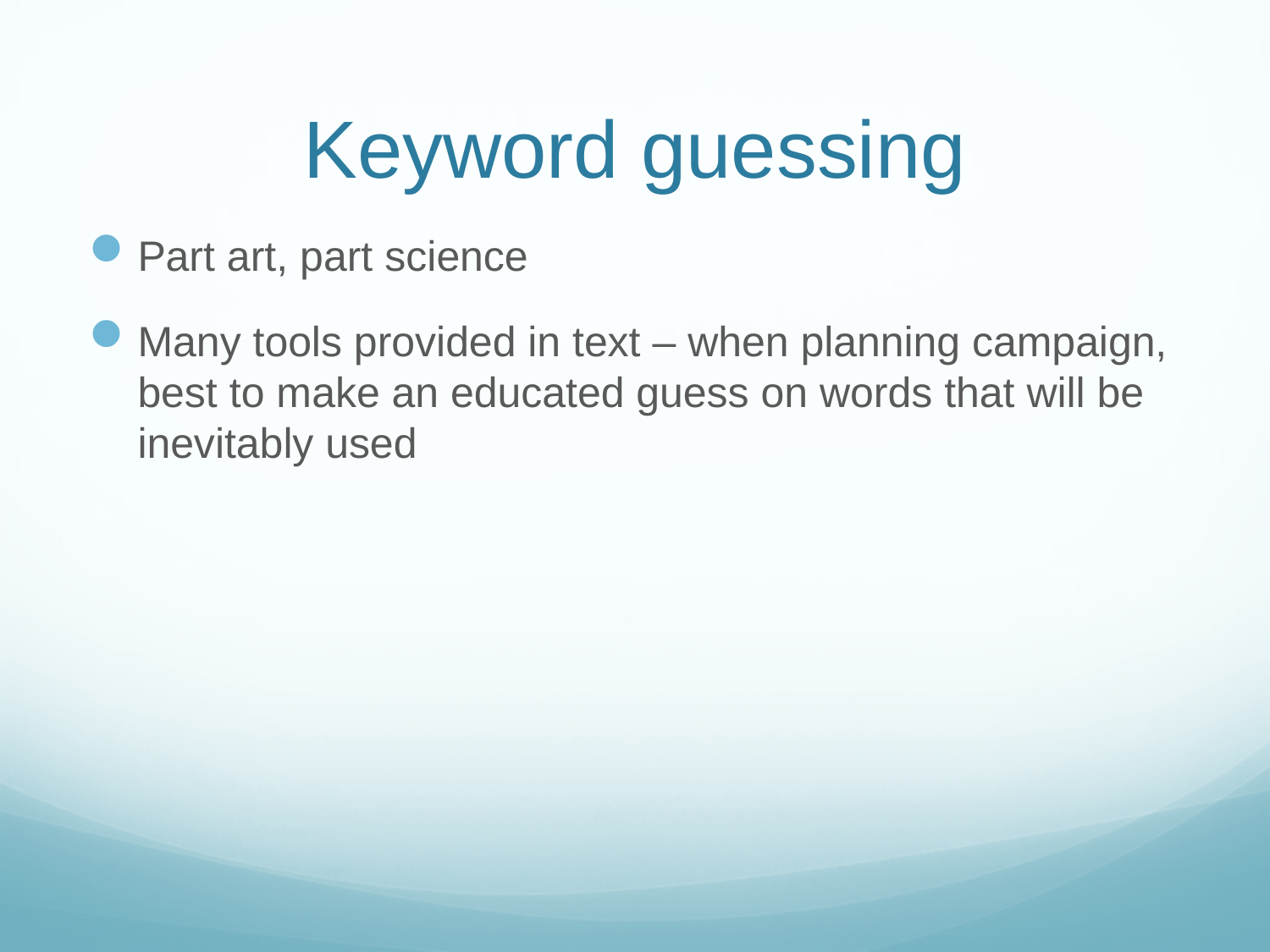

# Keyword guessing
Part art, part science
Many tools provided in text – when planning campaign, best to make an educated guess on words that will be inevitably used